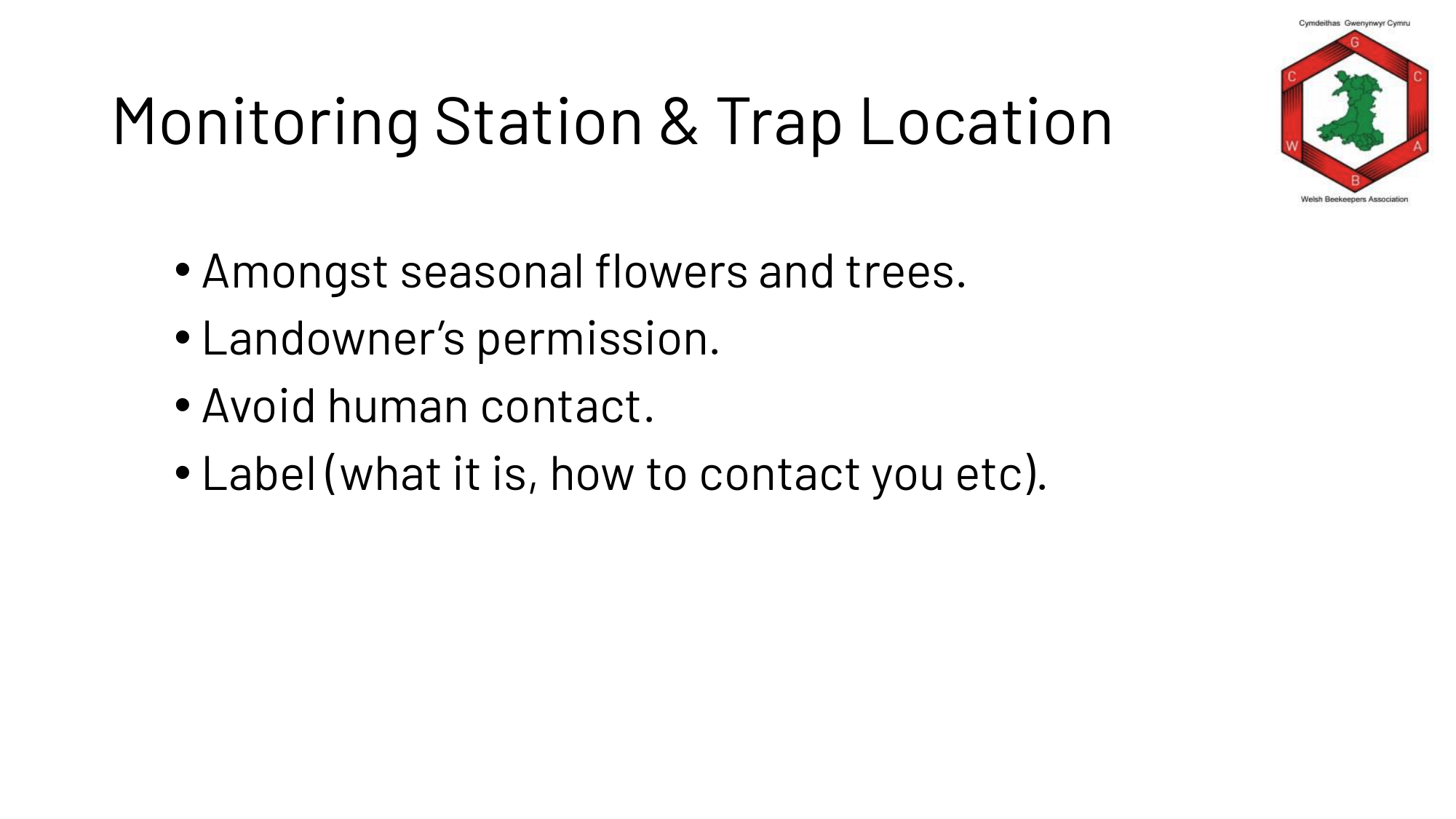

# Monitoring Station & Trap Location
Amongst seasonal flowers and trees.
Landowner’s permission.
Avoid human contact.
Label (what it is, how to contact you etc).